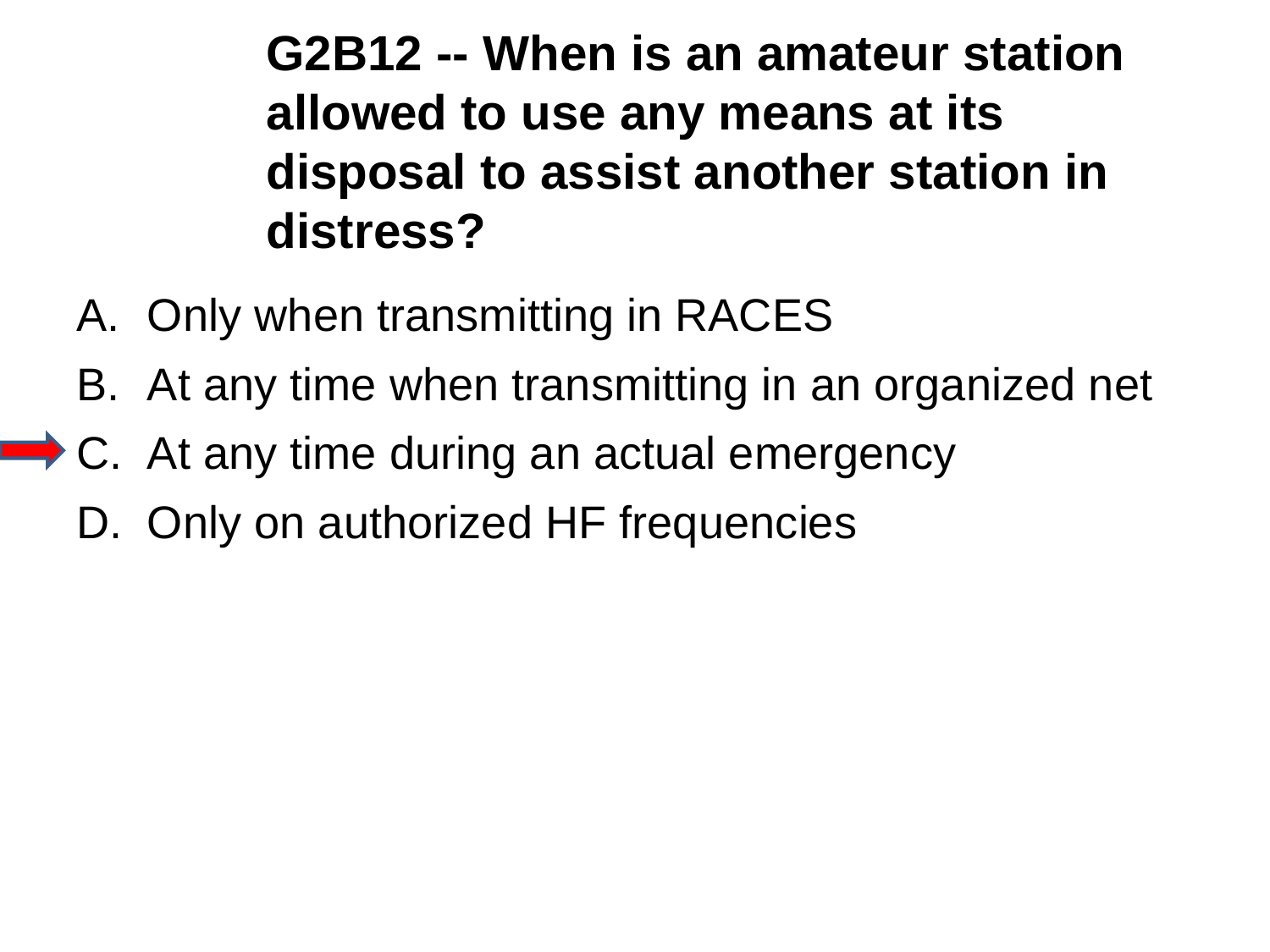

G2B12 -- When is an amateur station allowed to use any means at its disposal to assist another station in distress?
A.	Only when transmitting in RACES
B.	At any time when transmitting in an organized net
C.	At any time during an actual emergency
D.	Only on authorized HF frequencies